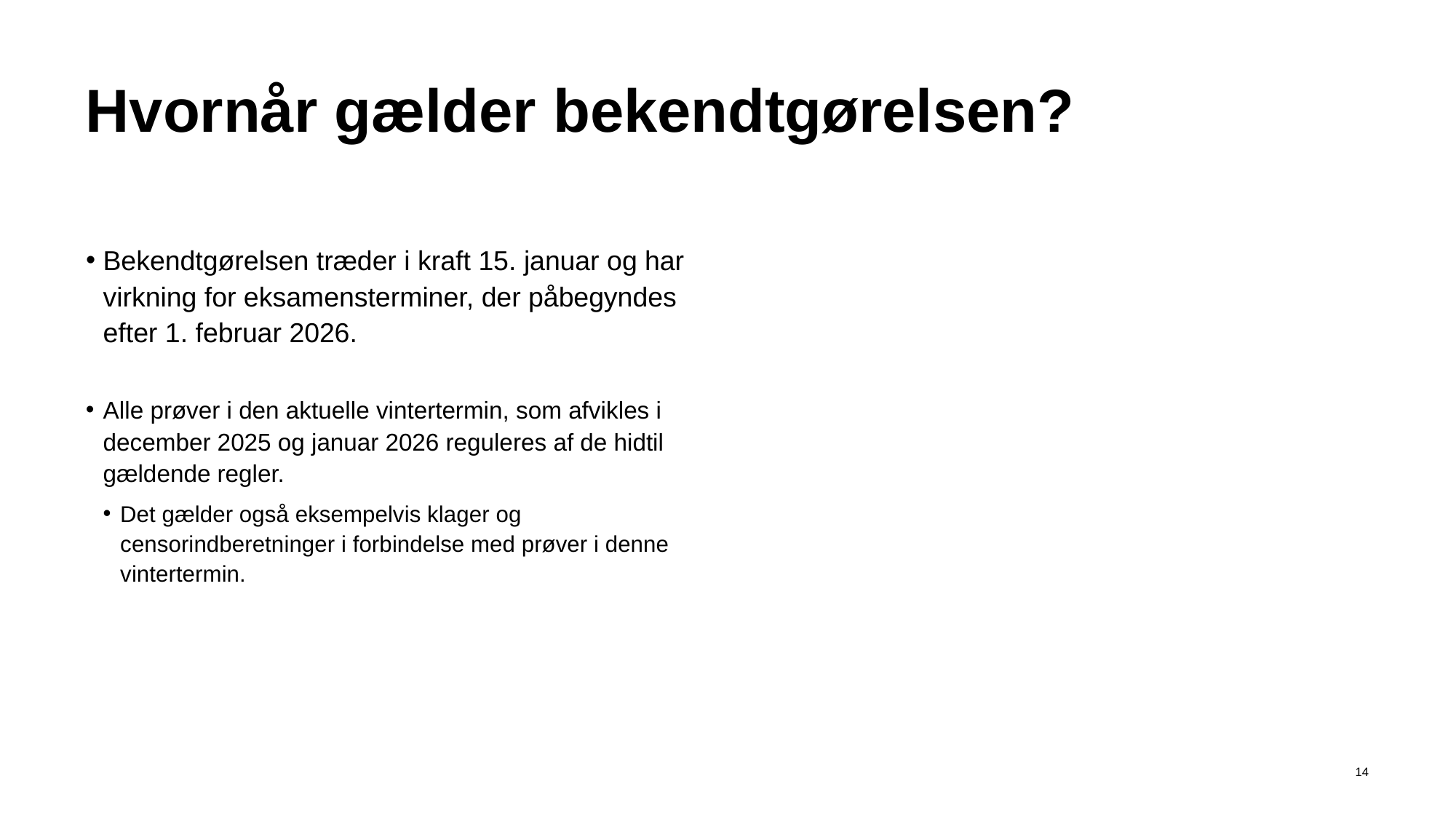

# Hvornår gælder bekendtgørelsen?
Bekendtgørelsen træder i kraft 15. januar og har virkning for eksamensterminer, der påbegyndes efter 1. februar 2026.

Alle prøver i den aktuelle vintertermin, som afvikles i december 2025 og januar 2026 reguleres af de hidtil gældende regler.
Det gælder også eksempelvis klager og censorindberetninger i forbindelse med prøver i denne vintertermin.
14